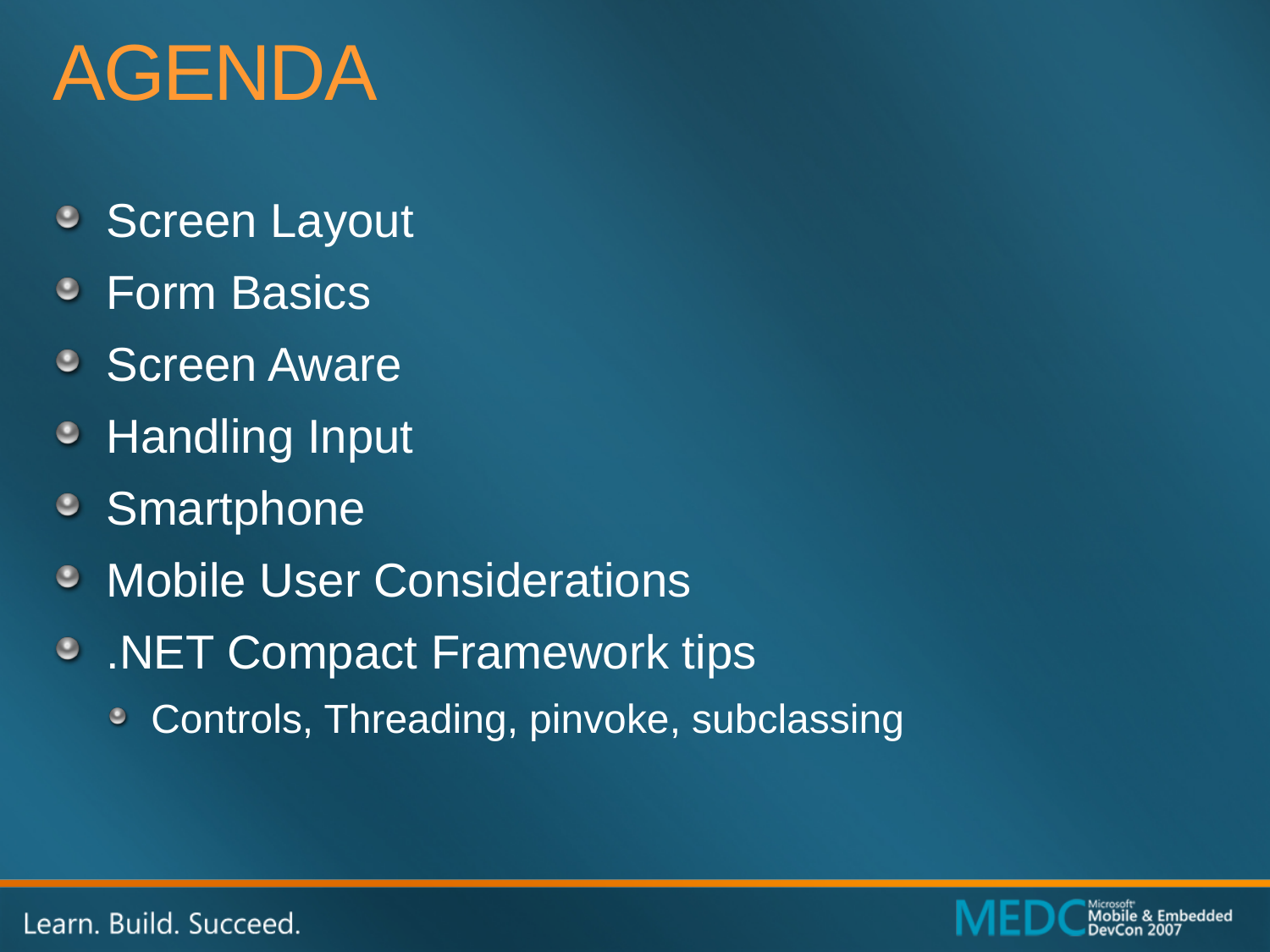

# AGENDA
Screen Layout
Form Basics
Screen Aware
Handling Input
Smartphone
Mobile User Considerations
.NET Compact Framework tips
Controls, Threading, pinvoke, subclassing